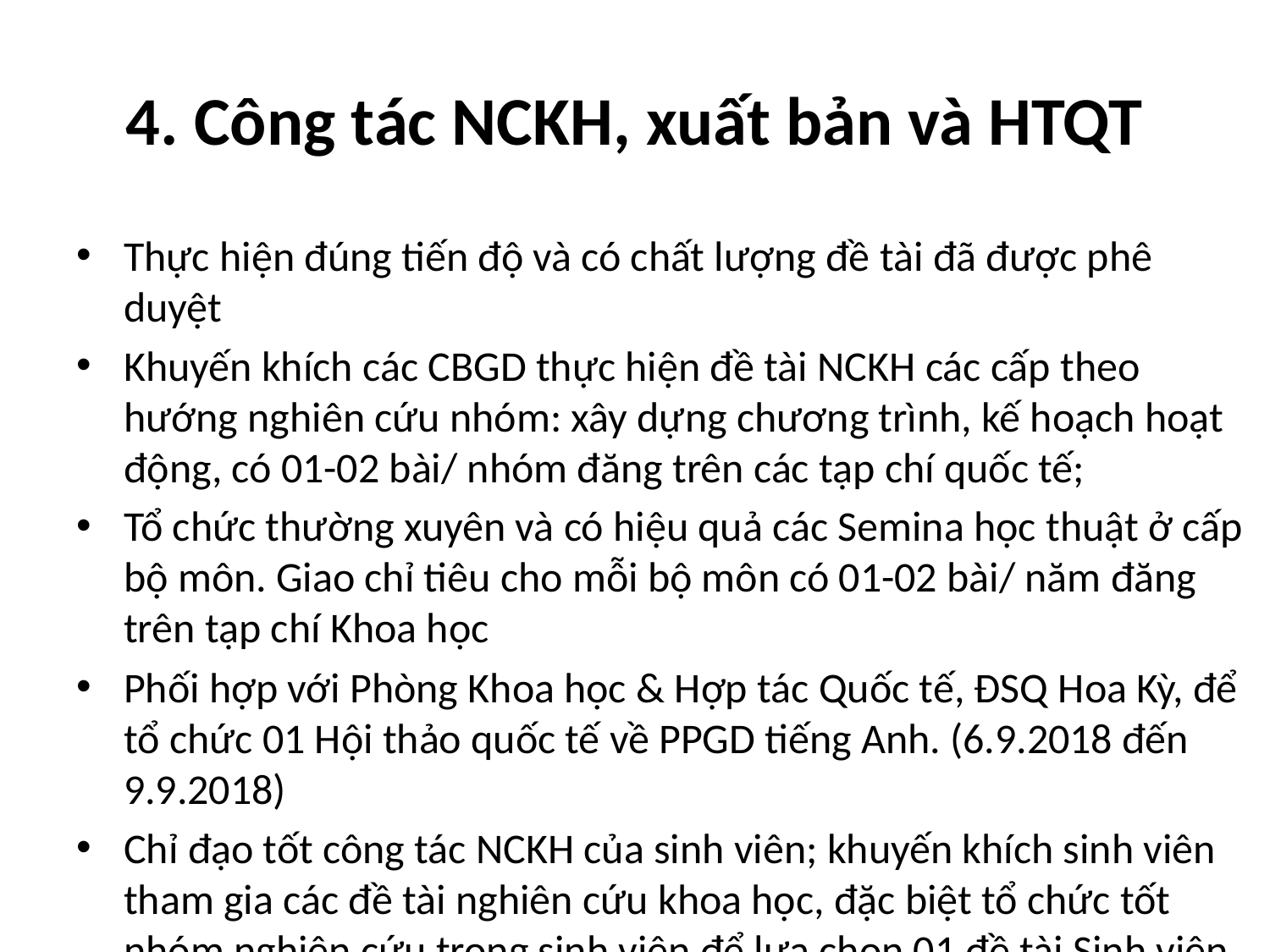

# 4. Công tác NCKH, xuất bản và HTQT
Thực hiện đúng tiến độ và có chất lượng đề tài đã được phê duyệt
Khuyến khích các CBGD thực hiện đề tài NCKH các cấp theo hướng nghiên cứu nhóm: xây dựng chương trình, kế hoạch hoạt động, có 01-02 bài/ nhóm đăng trên các tạp chí quốc tế;
Tổ chức thường xuyên và có hiệu quả các Semina học thuật ở cấp bộ môn. Giao chỉ tiêu cho mỗi bộ môn có 01-02 bài/ năm đăng trên tạp chí Khoa học
Phối hợp với Phòng Khoa học & Hợp tác Quốc tế, ĐSQ Hoa Kỳ, để tổ chức 01 Hội thảo quốc tế về PPGD tiếng Anh. (6.9.2018 đến 9.9.2018)
Chỉ đạo tốt công tác NCKH của sinh viên; khuyến khích sinh viên tham gia các đề tài nghiên cứu khoa học, đặc biệt tổ chức tốt nhóm nghiên cứu trong sinh viên để lựa chọn 01 đề tài Sinh viên NCKH dự thi cấp trường và cấp bộ.